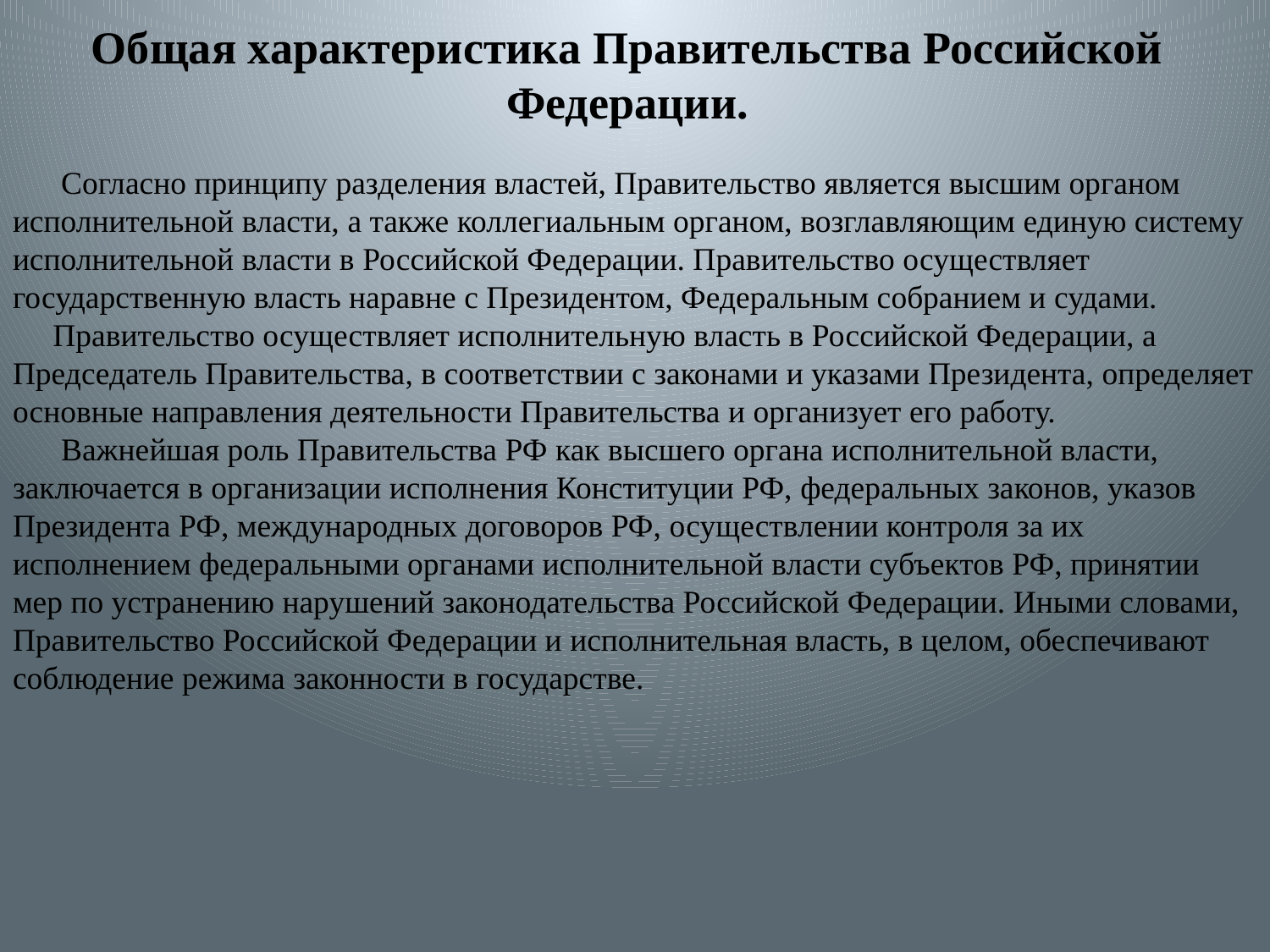

# Общая характеристика Правительства Российской Федерации.
      Согласно принципу разделения властей, Правительство является высшим органом исполнительной власти, а также коллегиальным органом, возглавляющим единую систему исполнительной власти в Российской Федерации. Правительство осуществляет государственную власть наравне с Президентом, Федеральным собранием и судами.
     Правительство осуществляет исполнительную власть в Российской Федерации, а Председатель Правительства, в соответствии с законами и указами Президента, определяет основные направления деятельности Правительства и организует его работу.
      Важнейшая роль Правительства РФ как высшего органа исполнительной власти, заключается в организации исполнения Конституции РФ, федеральных законов, указов Президента РФ, международных договоров РФ, осуществлении контроля за их исполнением федеральными органами исполнительной власти субъектов РФ, принятии мер по устранению нарушений законодательства Российской Федерации. Иными словами, Правительство Российской Федерации и исполнительная власть, в целом, обеспечивают соблюдение режима законности в государстве.